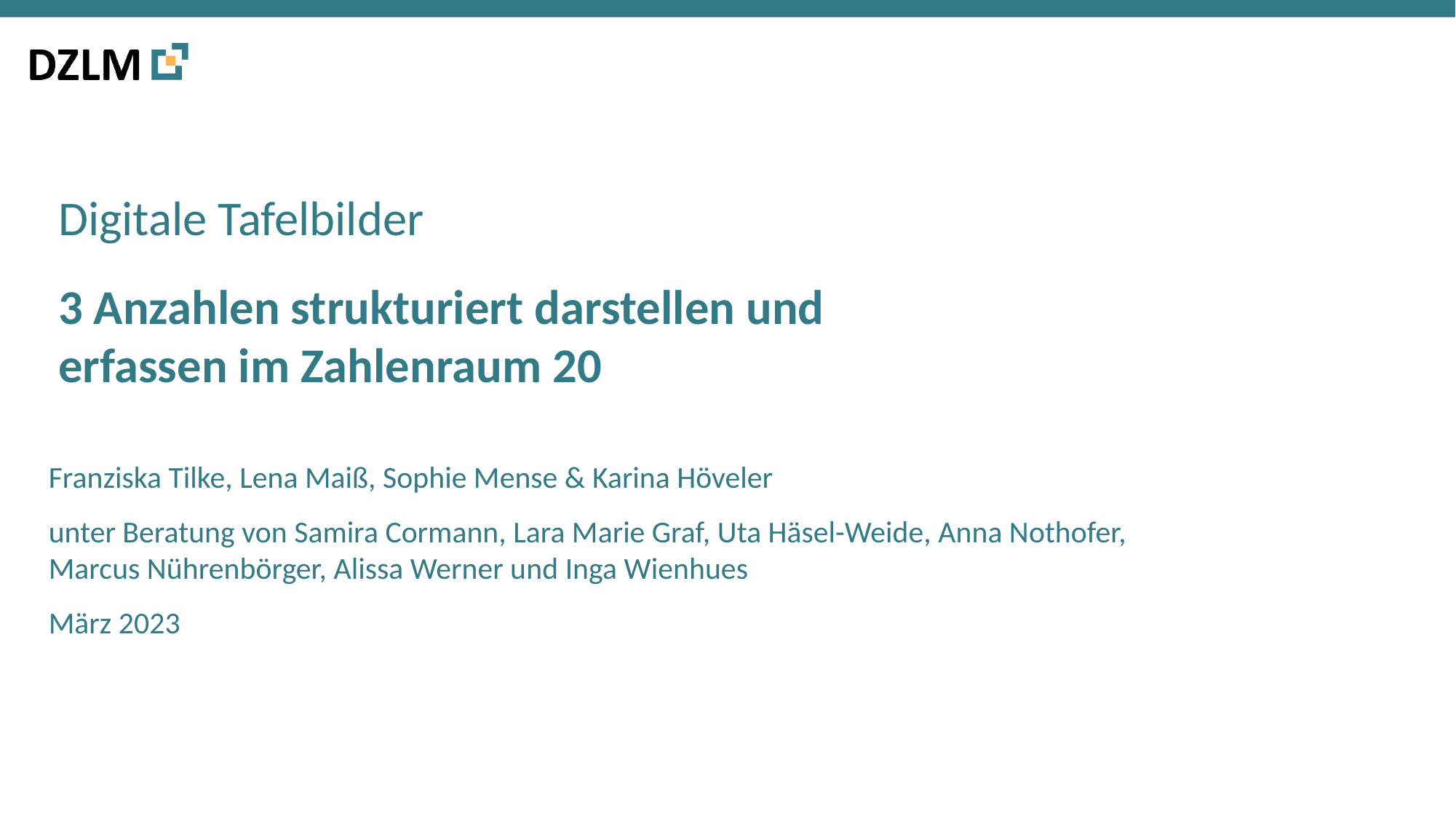

Digitale Tafelbilder
3 Anzahlen strukturiert darstellen und erfassen im Zahlenraum 20
Franziska Tilke, Lena Maiß, Sophie Mense & Karina Höveler
unter Beratung von Samira Cormann, Lara Marie Graf, Uta Häsel-Weide, Anna Nothofer,
Marcus Nührenbörger, Alissa Werner und Inga Wienhues
März 2023